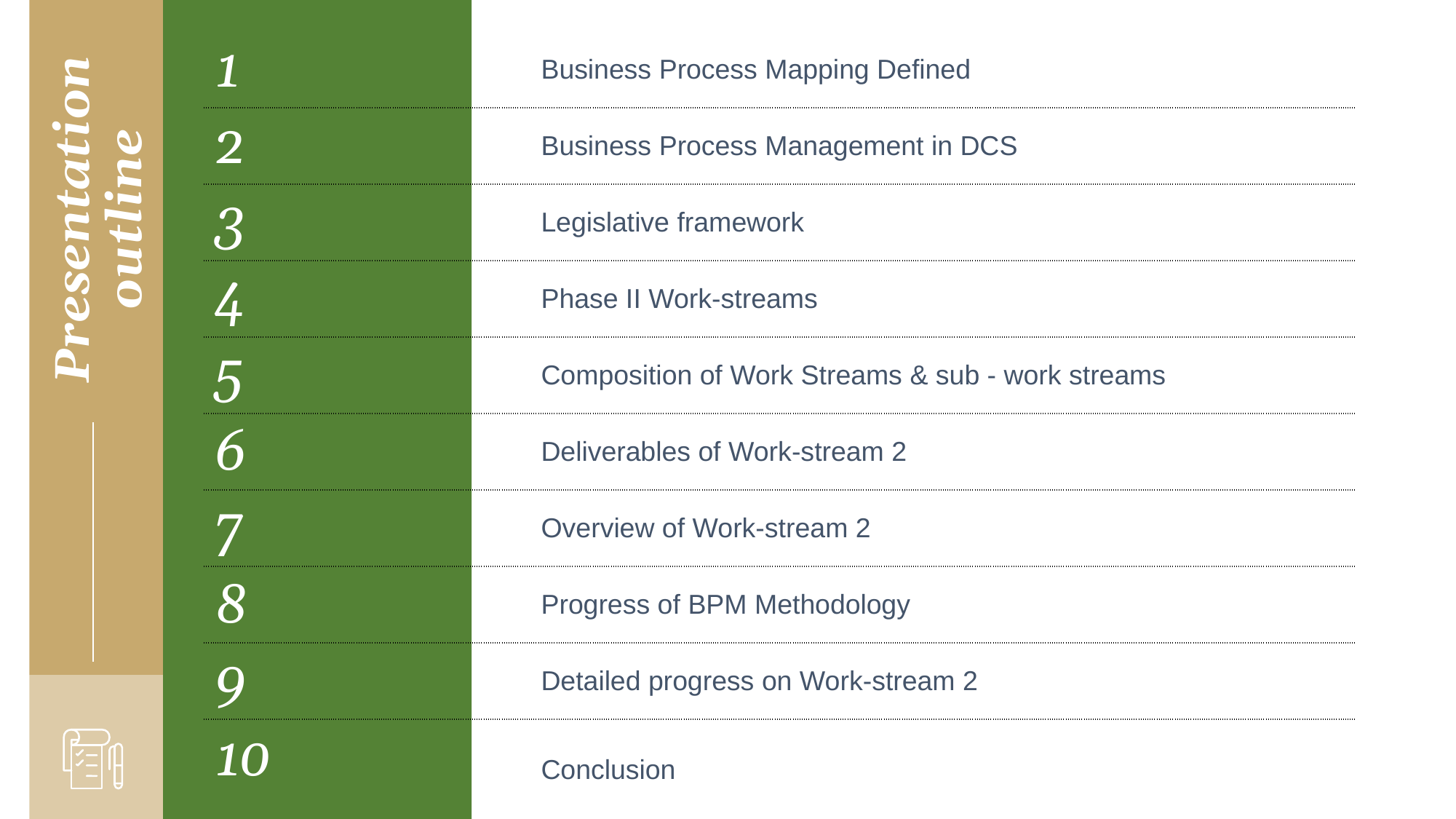

| 1 | Business Process Mapping Defined |
| --- | --- |
| 2 | Business Process Management in DCS |
| 3 | Legislative framework |
| 4 | Phase II Work-streams |
| 5 | Composition of Work Streams & sub - work streams |
| 6 | Deliverables of Work-stream 2 |
| 7 | Overview of Work-stream 2 |
| 8 | Progress of BPM Methodology |
| 9 | Detailed progress on Work-stream 2 |
| 10 | Conclusion |
Presentation outline